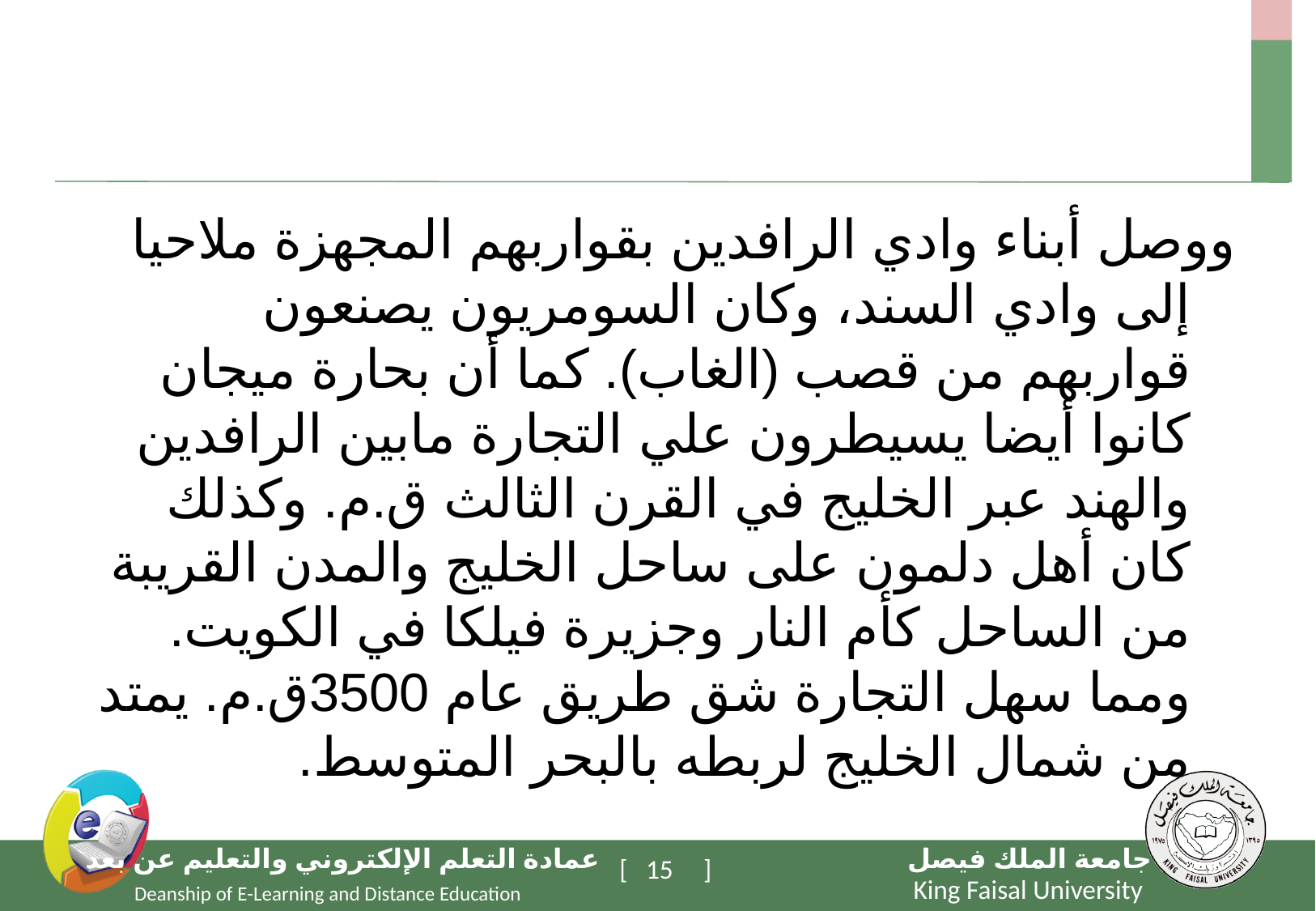

#
ووصل أبناء وادي الرافدين بقواربهم المجهزة ملاحيا إلى وادي السند، وكان السومريون يصنعون قواربهم من قصب (الغاب). كما أن بحارة ميجان كانوا أيضا يسيطرون علي التجارة مابين الرافدين والهند عبر الخليج في القرن الثالث ق.م. وكذلك كان أهل دلمون على ساحل الخليج والمدن القريبة من الساحل كأم النار وجزيرة فيلكا في الكويت. ومما سهل التجارة شق طريق عام 3500ق.م. يمتد من شمال الخليج لربطه بالبحر المتوسط.